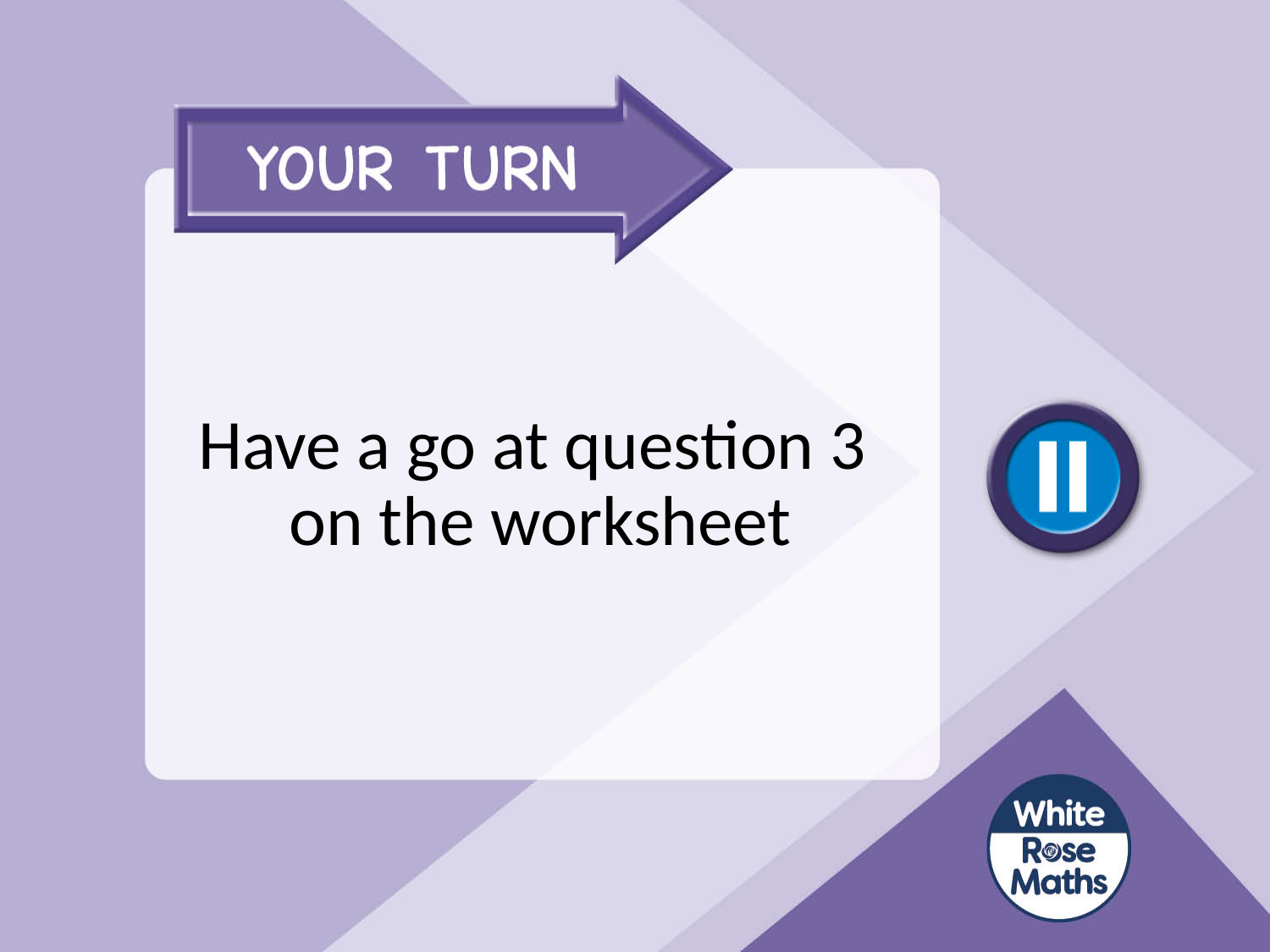

# Have a go at question 3 on the worksheet